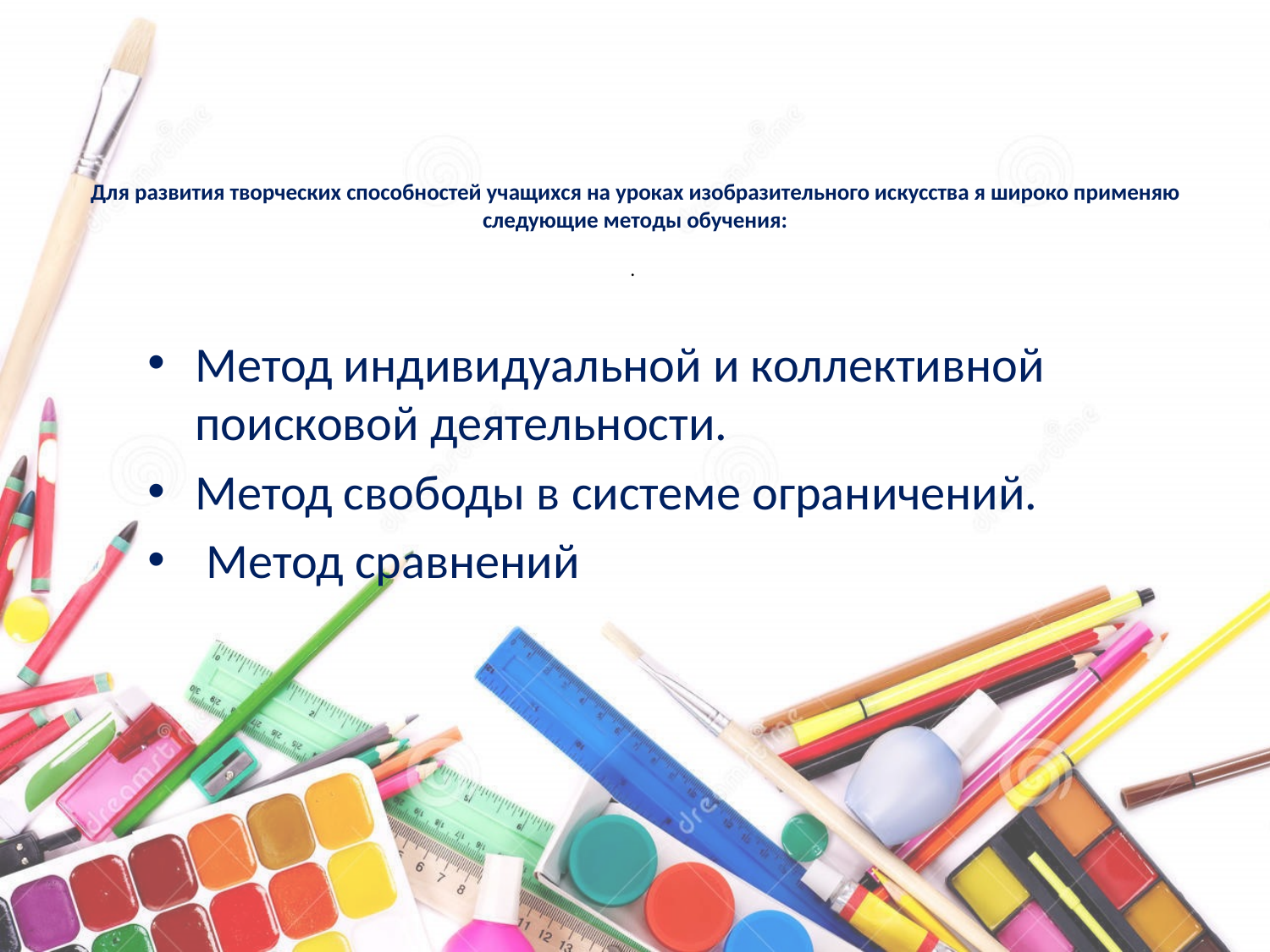

# Для развития творческих способностей учащихся на уроках изобразительного искусства я широко применяю следующие методы обучения: .
Метод индивидуальной и коллективной
поисковой деятельности.
Метод свободы в системе ограничений.
 Метод сравнений